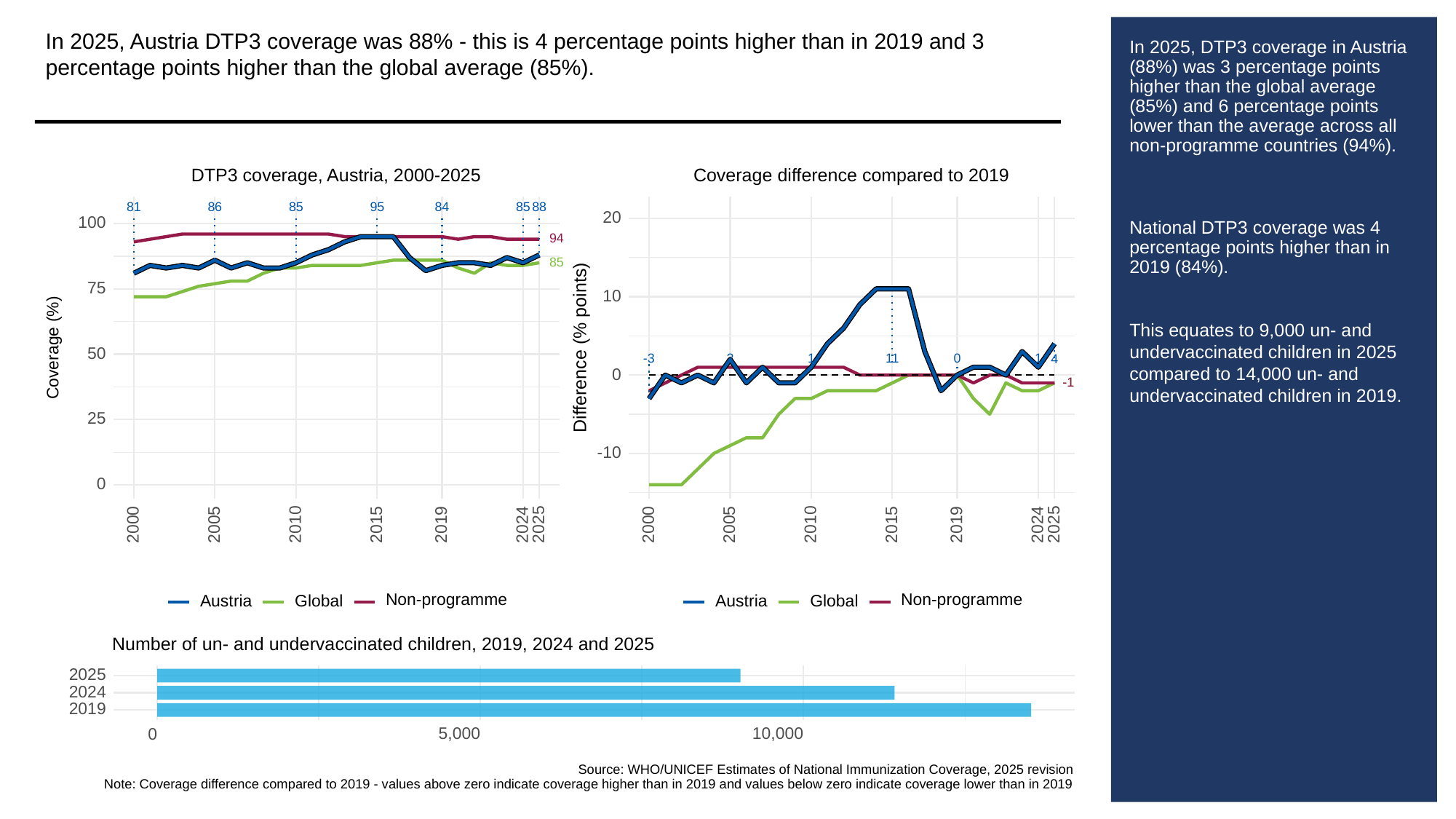

In 2025, Austria DTP3 coverage was 88% - this is 4 percentage points higher than in 2019 and 3 percentage points higher than the global average (85%).
# In 2025, DTP3 coverage in Austria (88%) was 3 percentage points higher than the global average (85%) and 6 percentage points lower than the average across all non-programme countries (94%).

National DTP3 coverage was 4 percentage points higher than in 2019 (84%).

This equates to 9,000 un- and undervaccinated children in 2025 compared to 14,000 un- and undervaccinated children in 2019.

Coverage difference compared to 2019
DTP3 coverage, Austria, 2000-2025

81
86
85
95
84
85
88
20
100

94

85

75

10

Difference (% points)
Coverage (%)

50

-3
0
2
1
11
1
4

0

-1
-1

25

-10

0

2000
2005
2010
2015
2019
2024
2025
2000
2005
2010
2015
2019
2024
2025
Non-programme
Non-programme
Global
Global
Austria
Austria

Number of un- and undervaccinated children, 2019, 2024 and 2025

2025

2024

2019

5,000
10,000
0
Source: WHO/UNICEF Estimates of National Immunization Coverage, 2025 revision
Note: Coverage difference compared to 2019 - values above zero indicate coverage higher than in 2019 and values below zero indicate coverage lower than in 2019